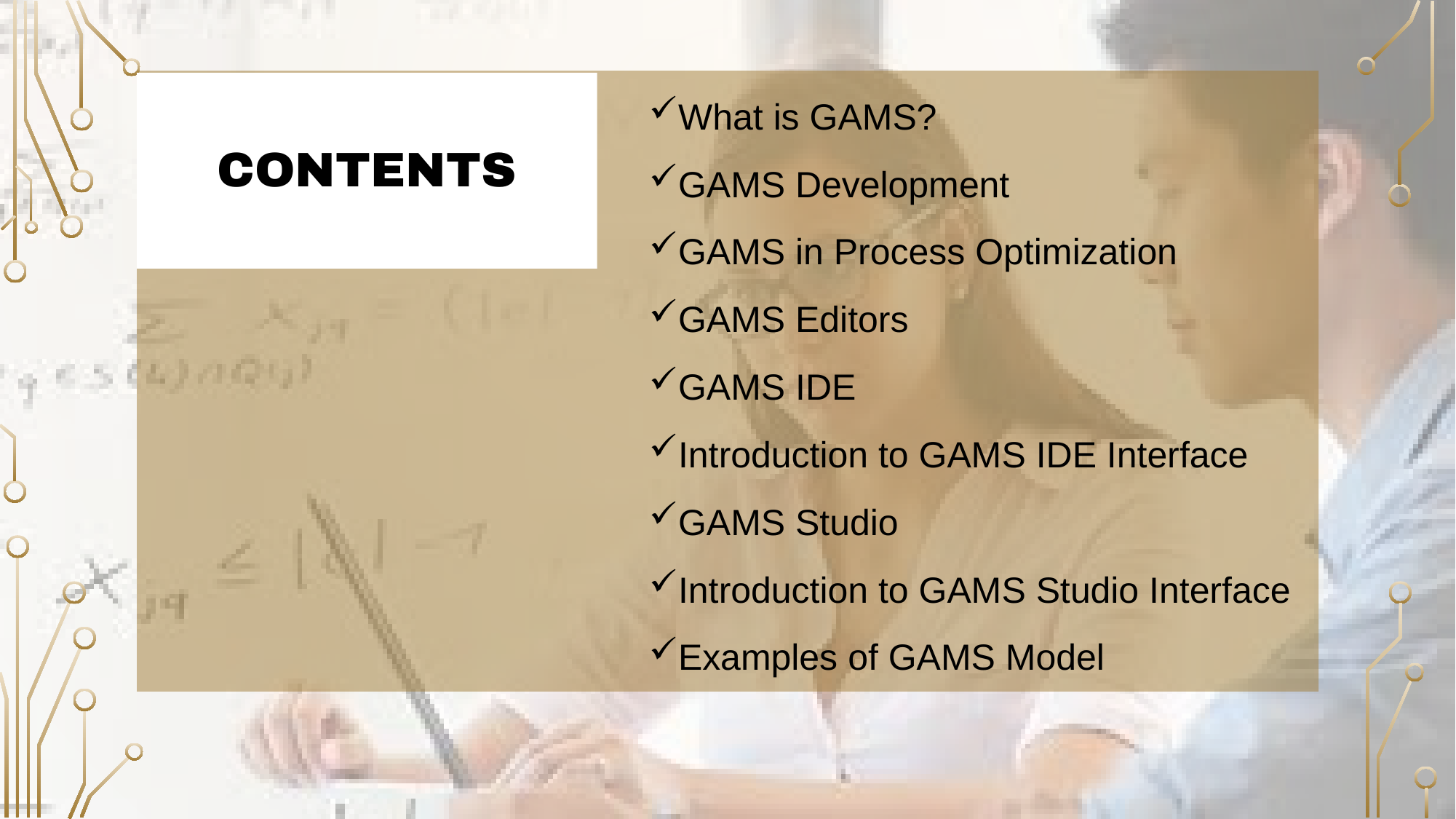

What is GAMS?
GAMS Development
GAMS in Process Optimization
GAMS Editors
GAMS IDE
Introduction to GAMS IDE Interface
GAMS Studio
Introduction to GAMS Studio Interface
Examples of GAMS Model
# CONTENTS